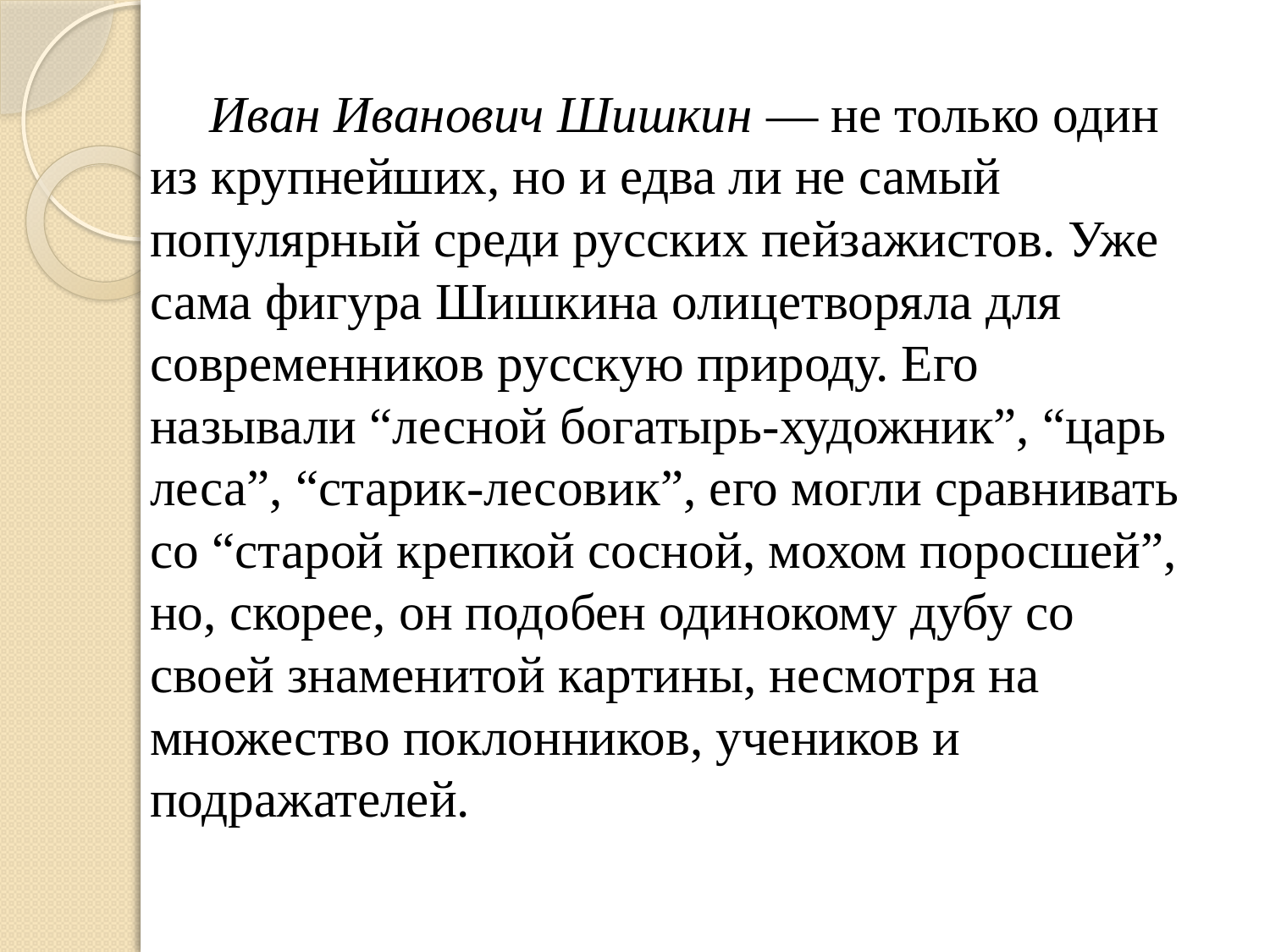

Иван Иванович Шишкин — не только один из крупнейших, но и едва ли не самый популярный среди русских пейзажистов. Уже сама фигура Шишкина олицетворяла для современников русскую природу. Его называли “лесной богатырь-художник”, “царь леса”, “старик-лесовик”, его могли сравнивать со “старой крепкой сосной, мохом поросшей”, но, скорее, он подобен одинокому дубу со своей знаменитой картины, несмотря на множество поклонников, учеников и подражателей.